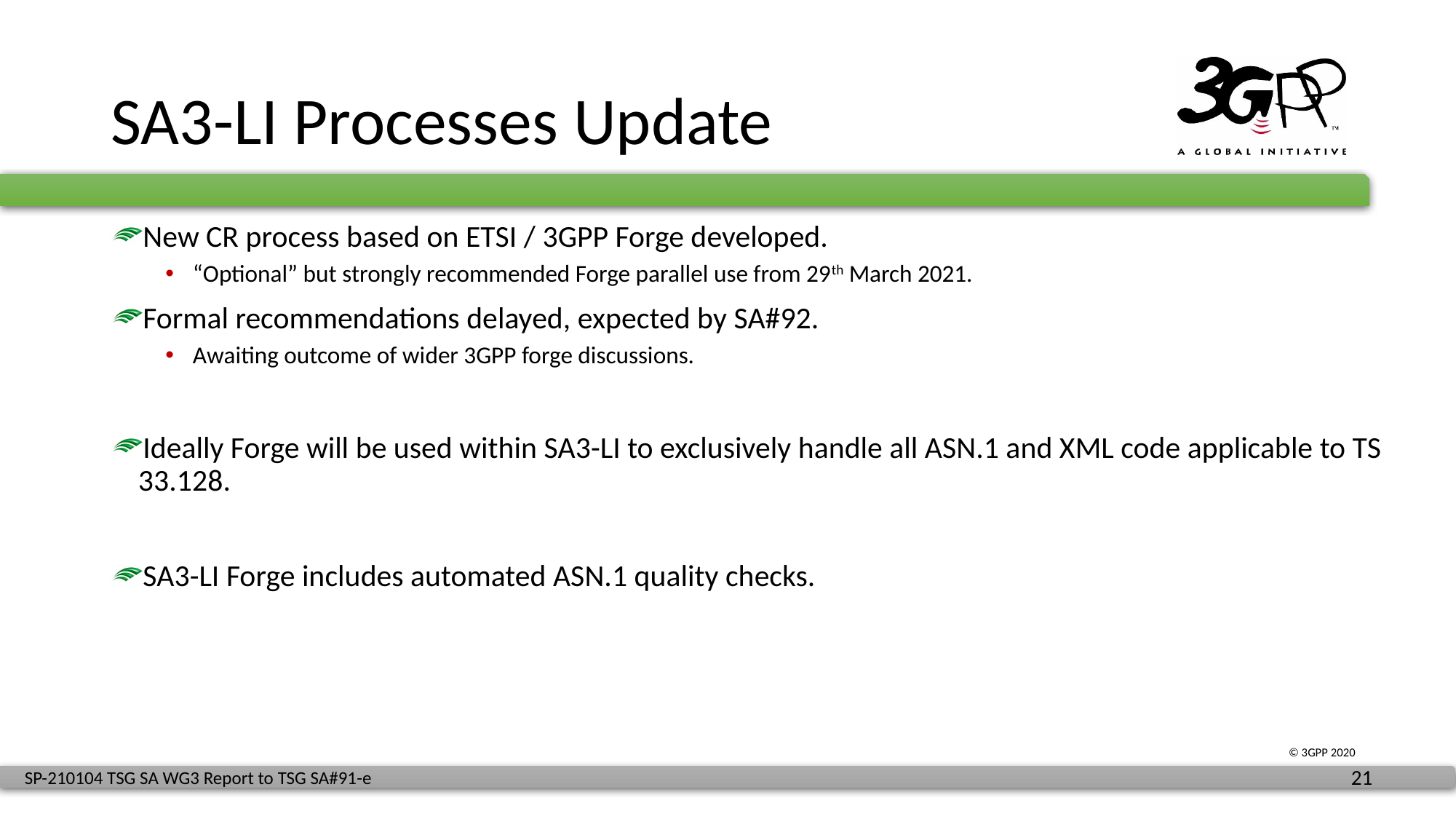

# SA3-LI Processes Update
New CR process based on ETSI / 3GPP Forge developed.
“Optional” but strongly recommended Forge parallel use from 29th March 2021.
Formal recommendations delayed, expected by SA#92.
Awaiting outcome of wider 3GPP forge discussions.

Ideally Forge will be used within SA3-LI to exclusively handle all ASN.1 and XML code applicable to TS 33.128.

SA3-LI Forge includes automated ASN.1 quality checks.